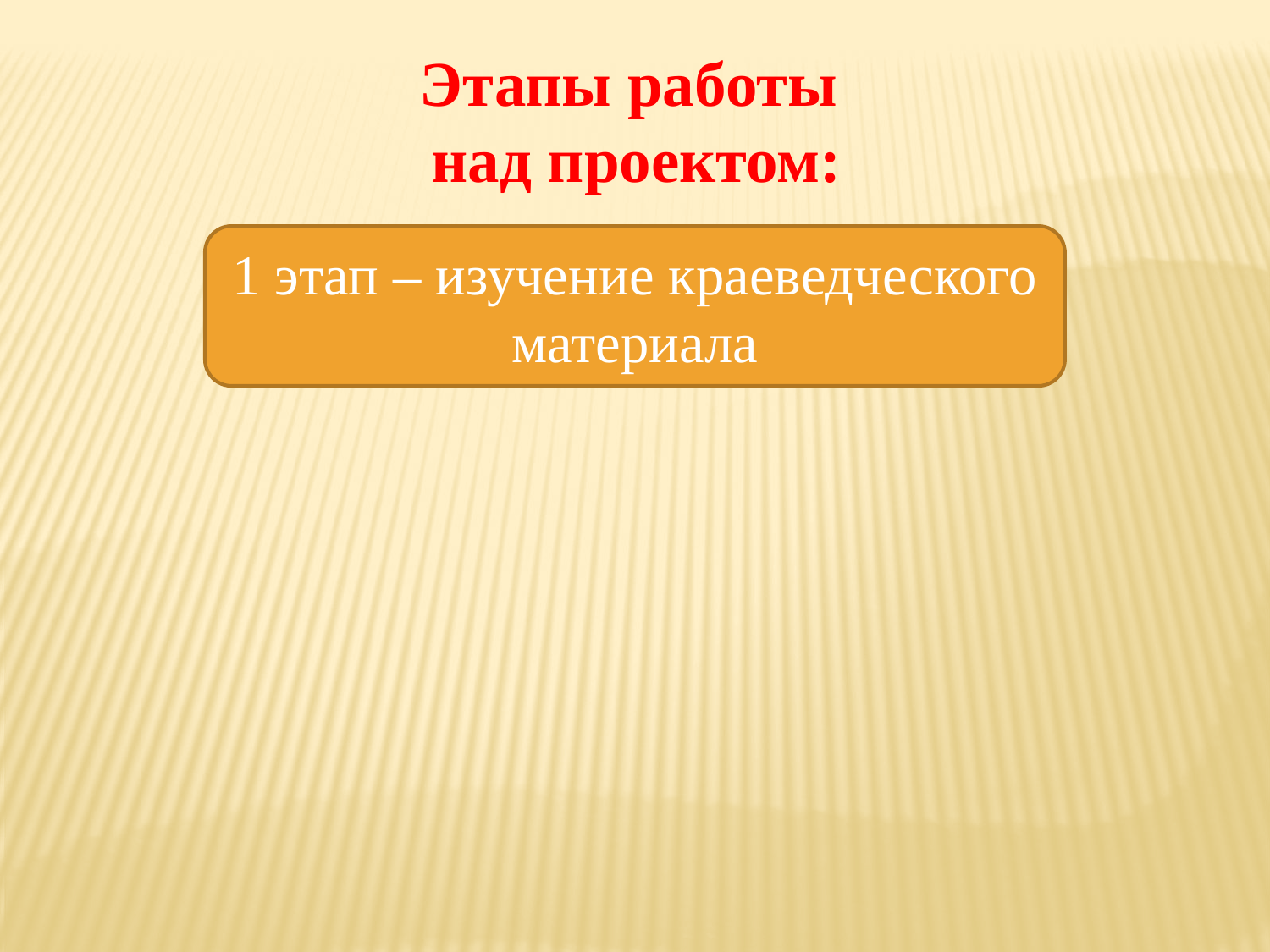

Этапы работы
над проектом:

1 этап – изучение краеведческого материала